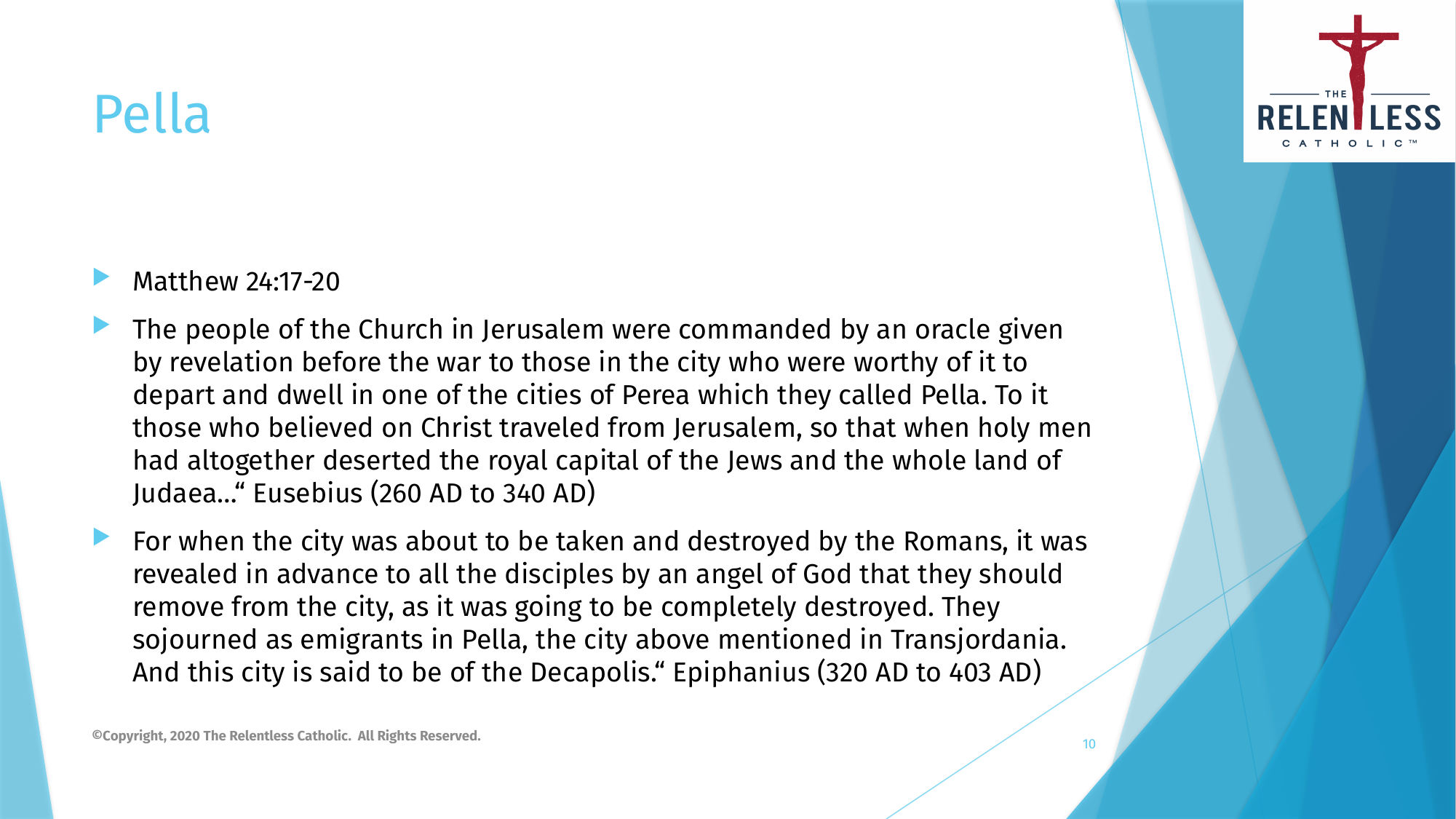

# Pella
Matthew 24:17-20
The people of the Church in Jerusalem were commanded by an oracle given by revelation before the war to those in the city who were worthy of it to depart and dwell in one of the cities of Perea which they called Pella. To it those who believed on Christ traveled from Jerusalem, so that when holy men had altogether deserted the royal capital of the Jews and the whole land of Judaea…“ Eusebius (260 AD to 340 AD)
For when the city was about to be taken and destroyed by the Romans, it was revealed in advance to all the disciples by an angel of God that they should remove from the city, as it was going to be completely destroyed. They sojourned as emigrants in Pella, the city above mentioned in Transjordania. And this city is said to be of the Decapolis.“ Epiphanius (320 AD to 403 AD)
©Copyright, 2020 The Relentless Catholic.  All Rights Reserved.

10